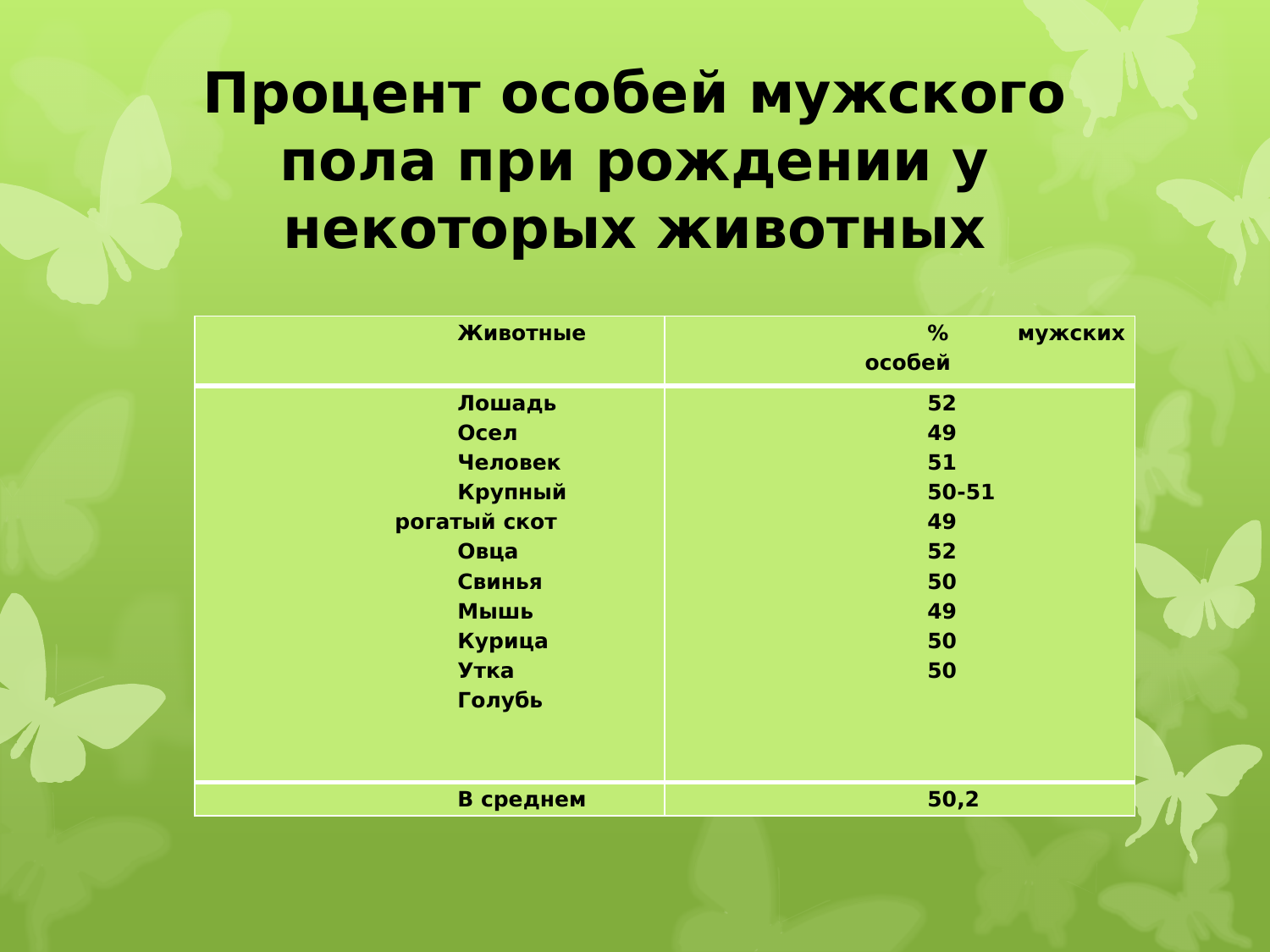

# Процент особей мужского пола при рождении у некоторых животных
| Животные | % мужских особей |
| --- | --- |
| Лошадь Осел Человек Крупный рогатый скот Овца Свинья Мышь Курица Утка Голубь | 52 49 51 50-51 49 52 50 49 50 50 |
| В среднем | 50,2 |